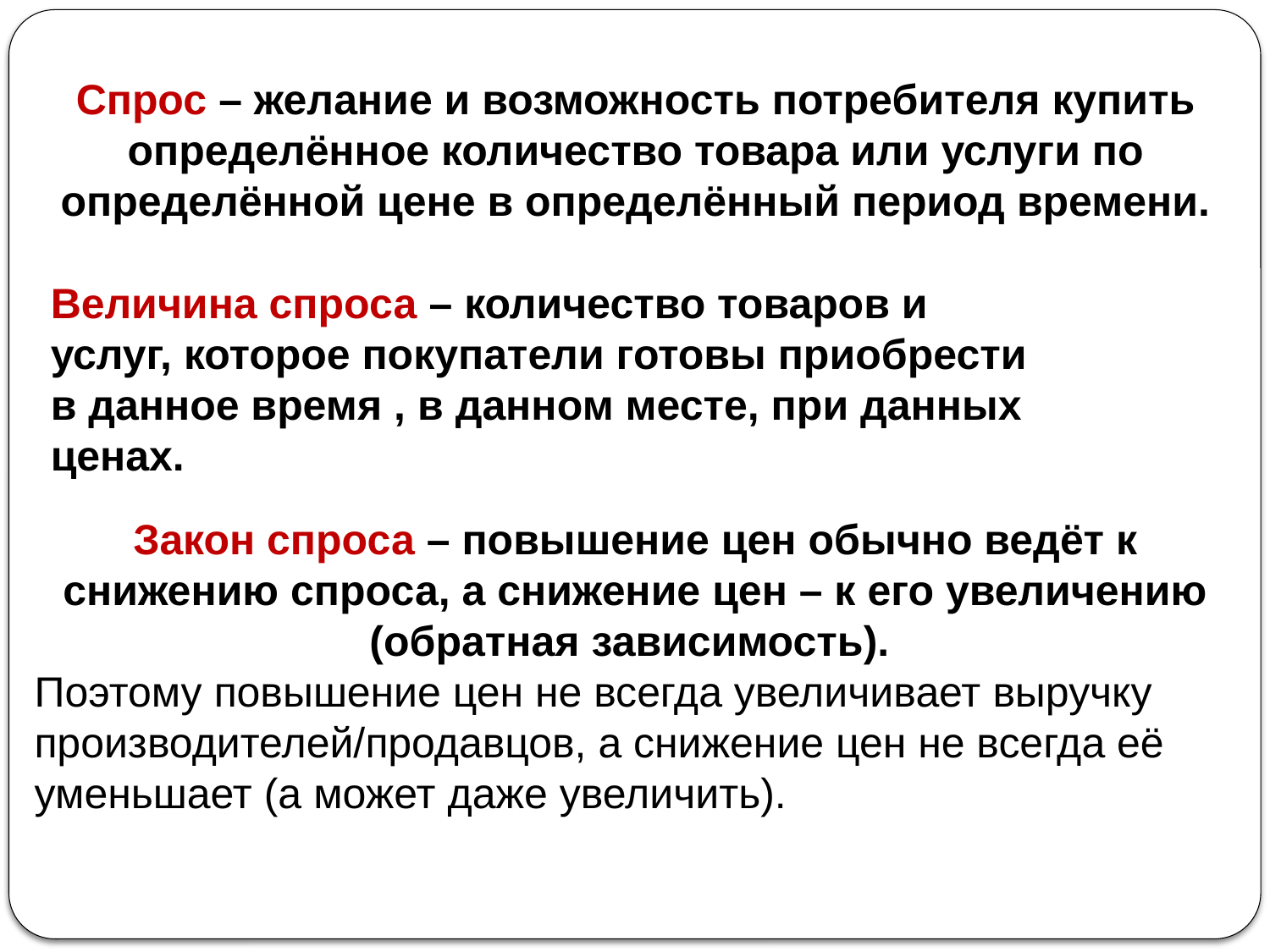

Спрос – желание и возможность потребителя купить определённое количество товара или услуги по определённой цене в определённый период времени.
Величина спроса – количество товаров и услуг, которое покупатели готовы приобрести в данное время , в данном месте, при данных ценах.
Закон спроса – повышение цен обычно ведёт к снижению спроса, а снижение цен – к его увеличению (обратная зависимость).
Поэтому повышение цен не всегда увеличивает выручку производителей/продавцов, а снижение цен не всегда её уменьшает (а может даже увеличить).